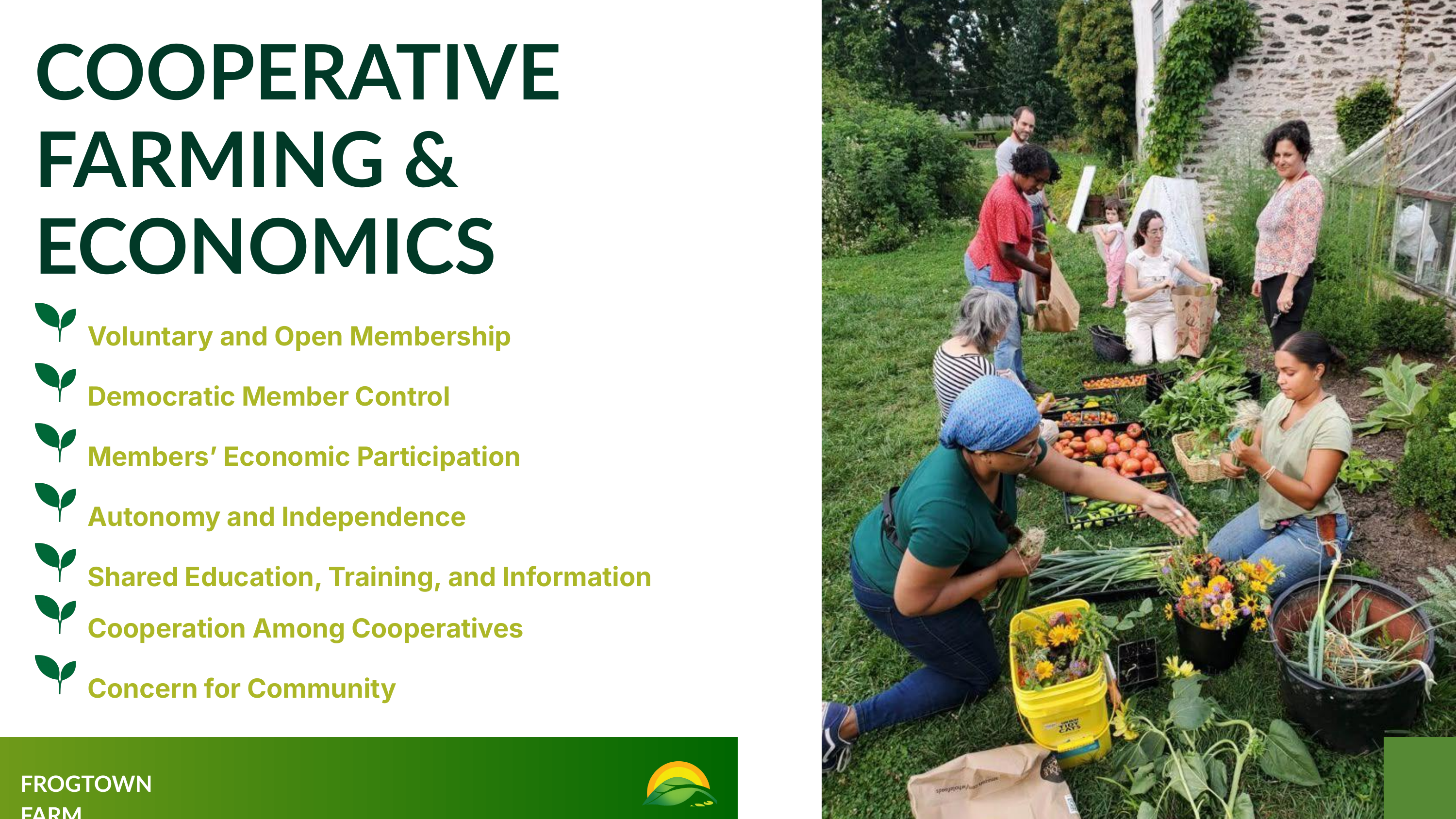

COOPERATIVE FARMING & ECONOMICS

Voluntary and Open Membership

Democratic Member Control

Members’ Economic Participation

Autonomy and Independence

Shared Education, Training, and Information

Cooperation Among Cooperatives

Concern for Community

FROGTOWN FARM